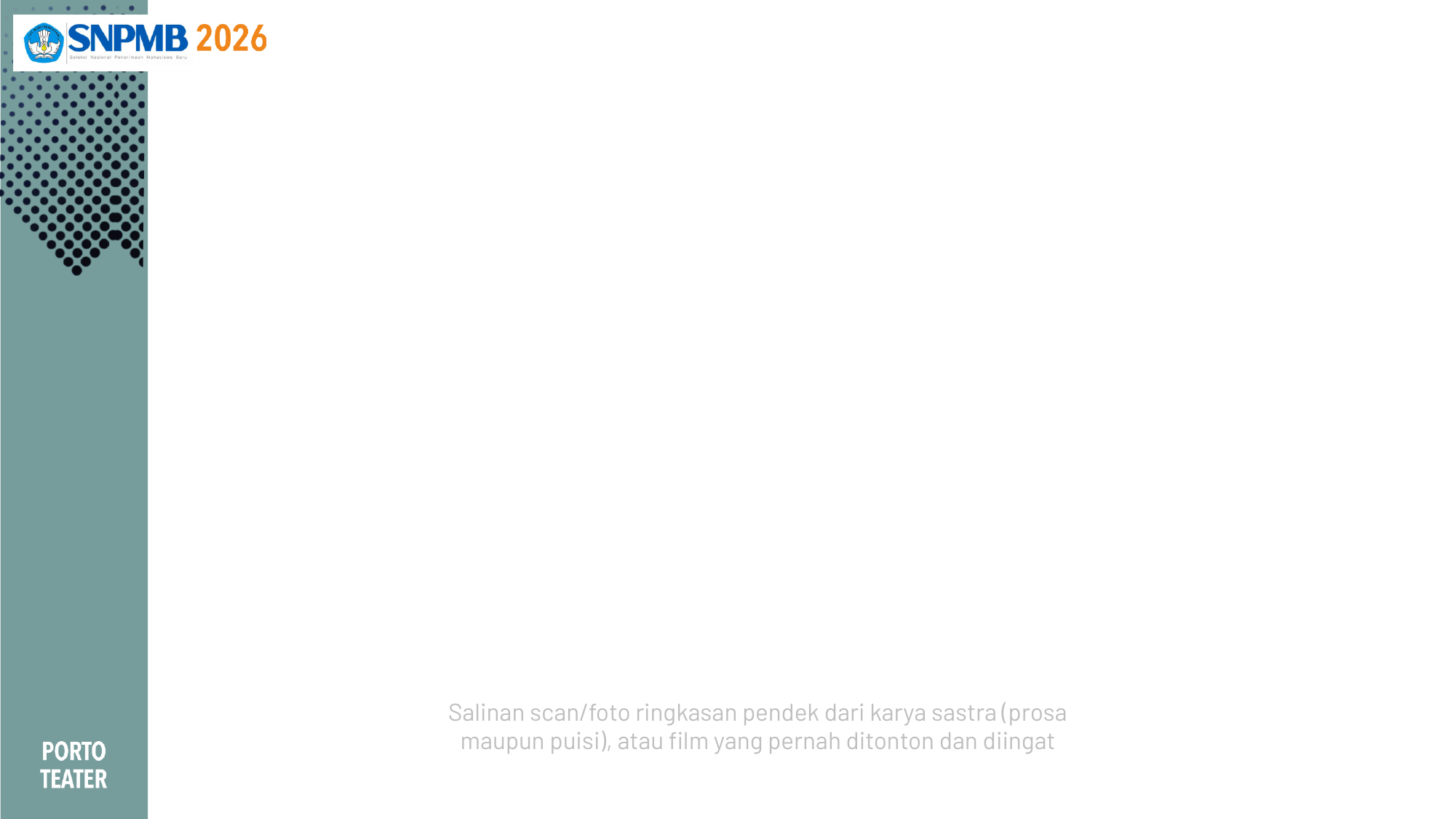

Salinan scan/foto ringkasan pendek dari karya sastra (prosa maupun puisi), atau film yang pernah ditonton dan diingat